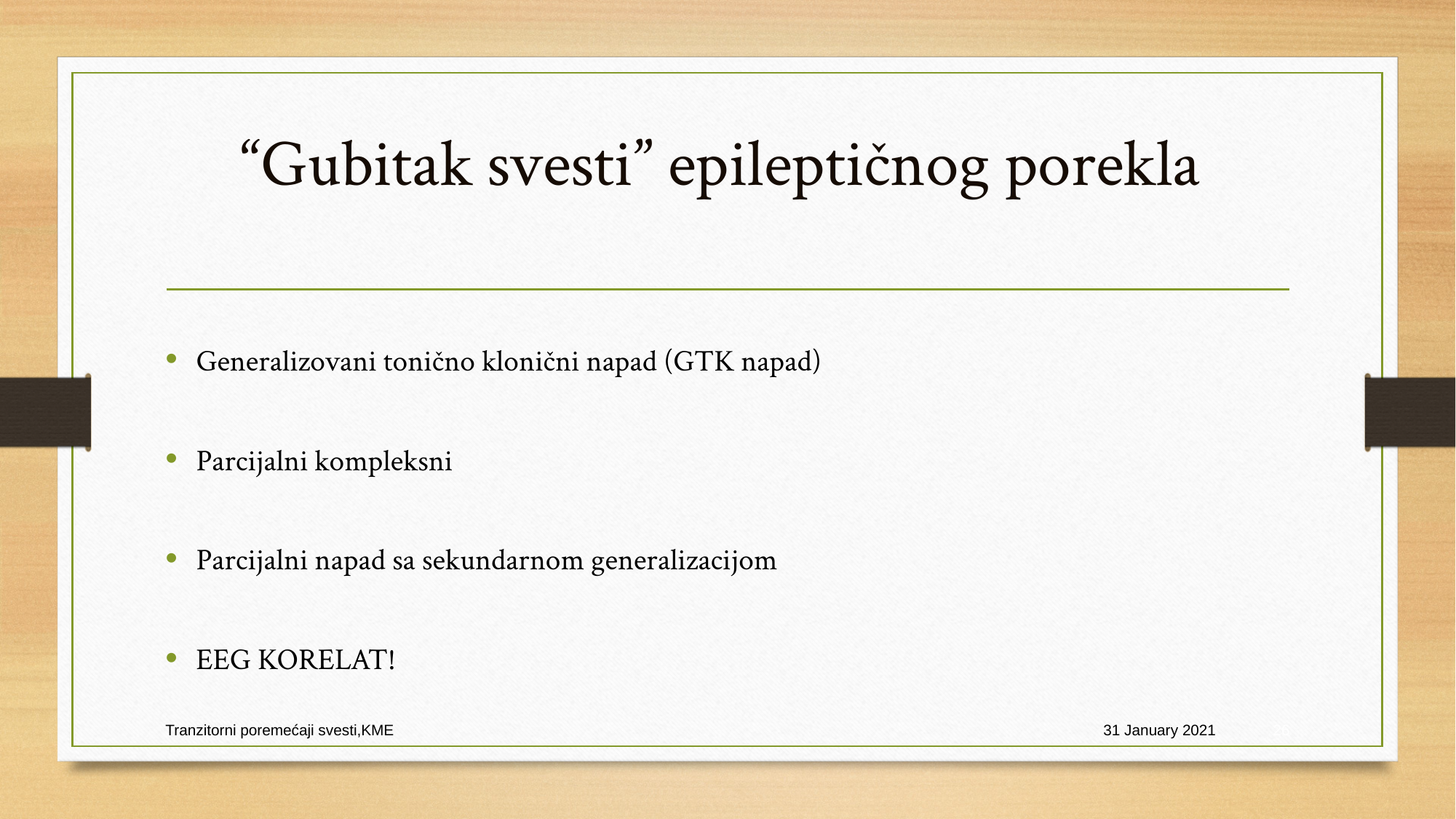

# “Gubitak svesti” epileptičnog porekla

Generalizovani tonično klonični napad (GTK napad)

Parcijalni kompleksni

Parcijalni napad sa sekundarnom generalizacijom

EEG KORELAT!
Tranzitorni poremećaji svesti,KME
31 January 2021
26